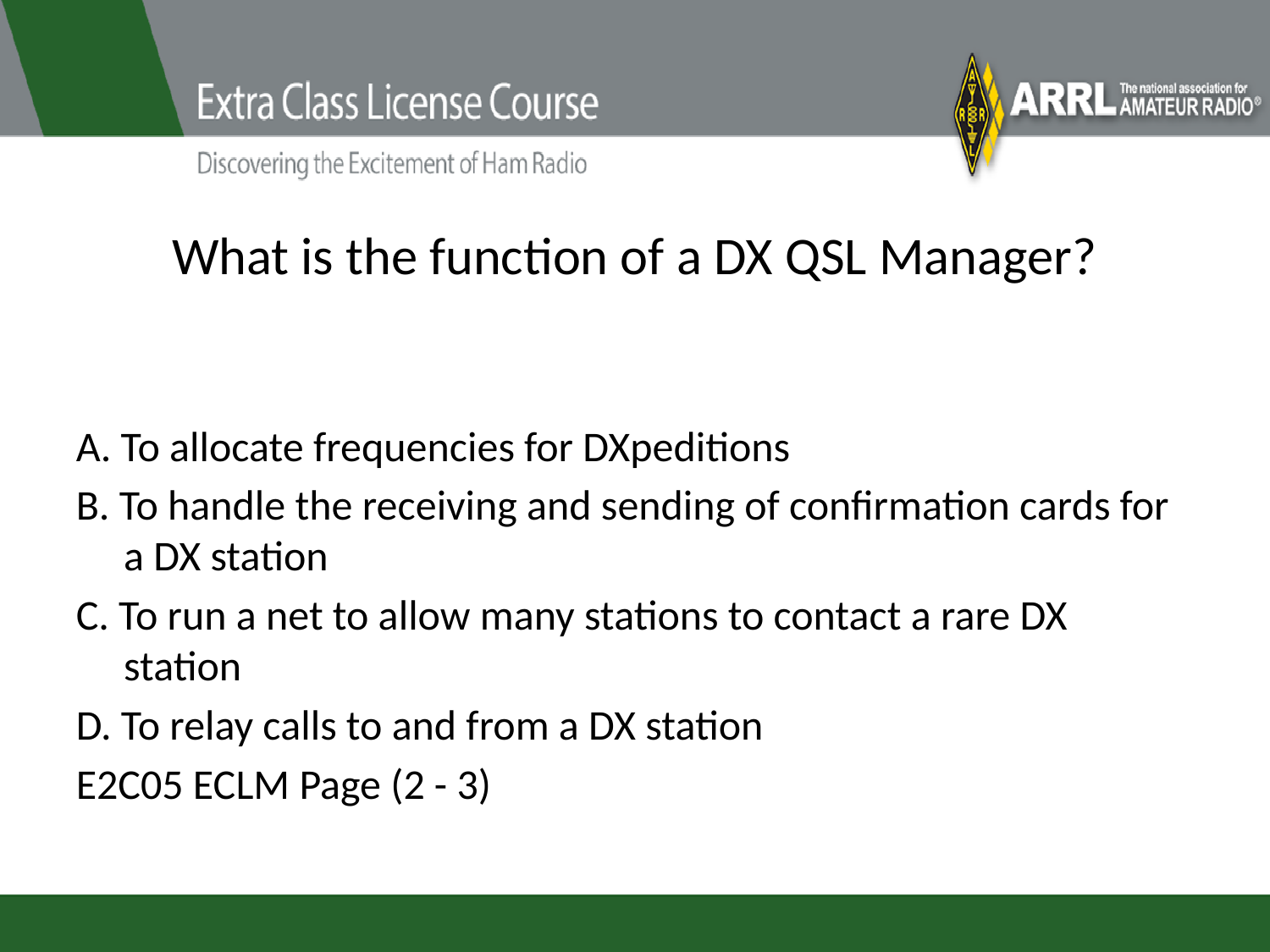

# What is the function of a DX QSL Manager?
A. To allocate frequencies for DXpeditions
B. To handle the receiving and sending of confirmation cards for a DX station
C. To run a net to allow many stations to contact a rare DX station
D. To relay calls to and from a DX station
E2C05 ECLM Page (2 - 3)